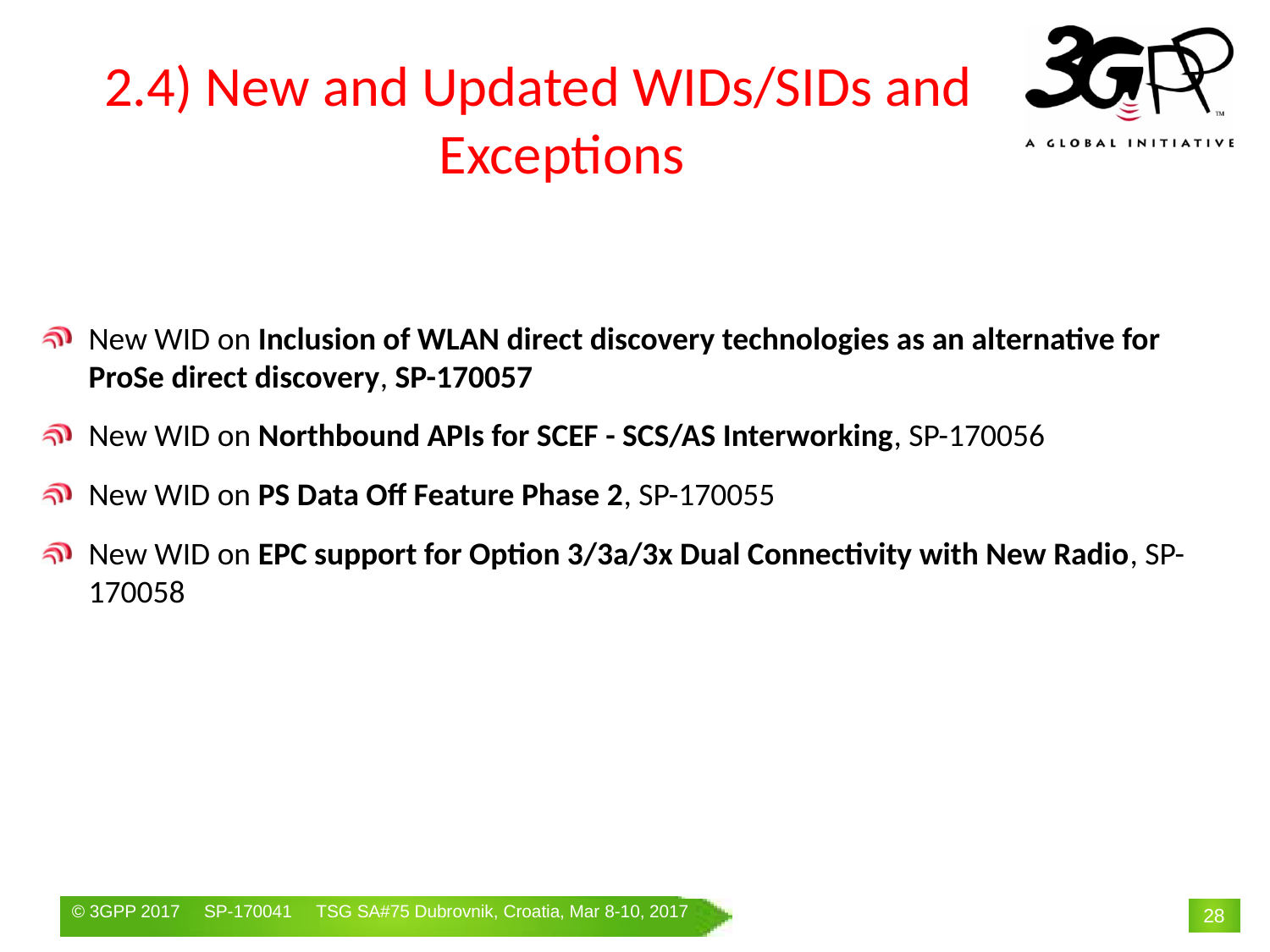

# 2.4) New and Updated WIDs/SIDs and Exceptions

New WID on Inclusion of WLAN direct discovery technologies as an alternative for ProSe direct discovery, SP-170057
New WID on Northbound APIs for SCEF - SCS/AS Interworking, SP-170056
New WID on PS Data Off Feature Phase 2, SP-170055
New WID on EPC support for Option 3/3a/3x Dual Connectivity with New Radio, SP-170058